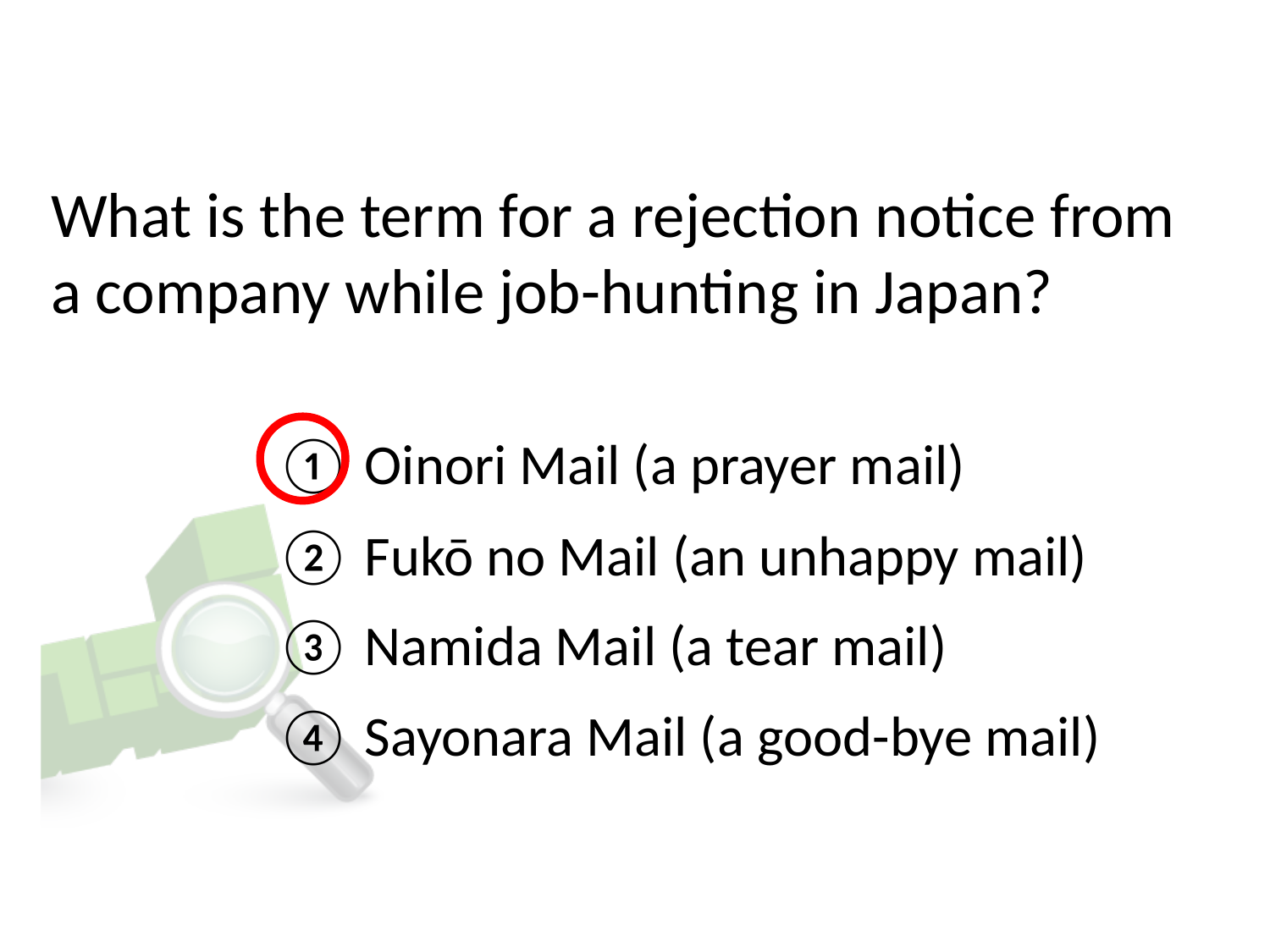

# What is the term for a rejection notice from a company while job-hunting in Japan?

① Oinori Mail (a prayer mail)
② Fukō no Mail (an unhappy mail)
③ Namida Mail (a tear mail)
④ Sayonara Mail (a good-bye mail)